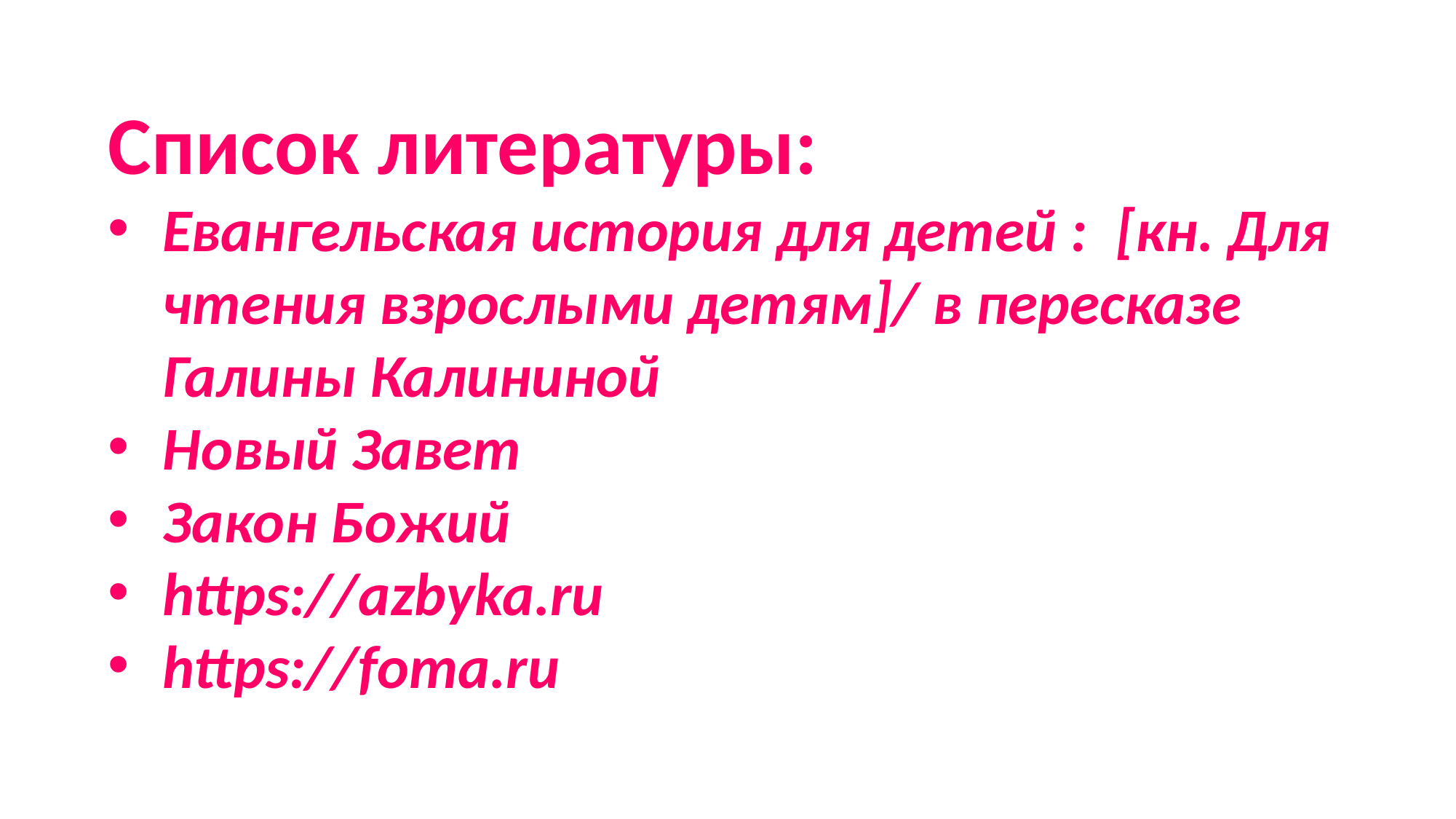

Список литературы:
Евангельская история для детей :  [кн. Для чтения взрослыми детям]/ в пересказе Галины Калининой
Новый Завет
Закон Божий
https://azbyka.ru
https://foma.ru